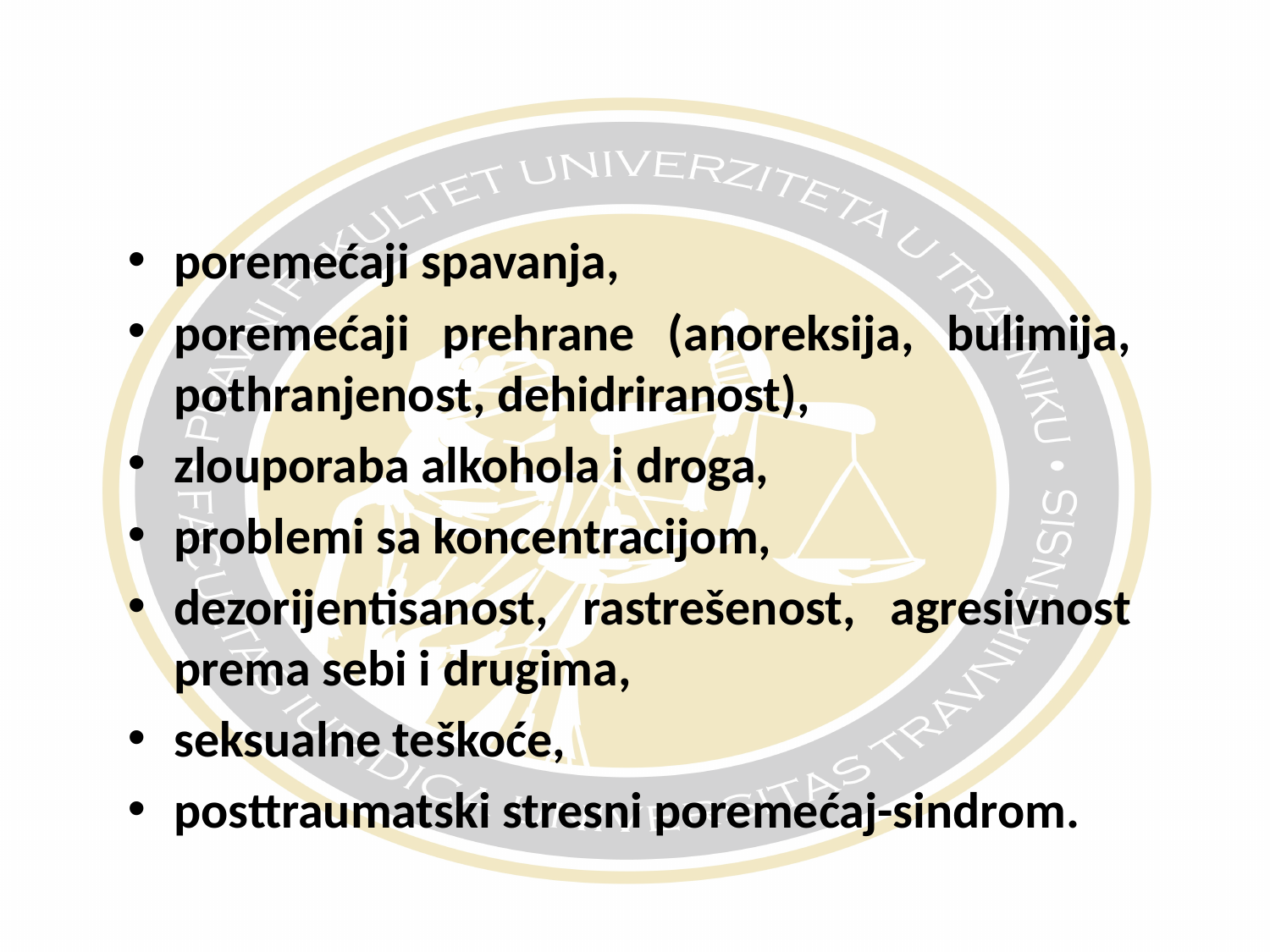

#
poremećaji spavanja,
poremećaji prehrane (anoreksija, bulimija, pothranjenost, dehidriranost),
zlouporaba alkohola i droga,
problemi sa koncentracijom,
dezorijentisanost, rastrešenost, agresivnost prema sebi i drugima,
seksualne teškoće,
posttraumatski stresni poremećaj-sindrom.